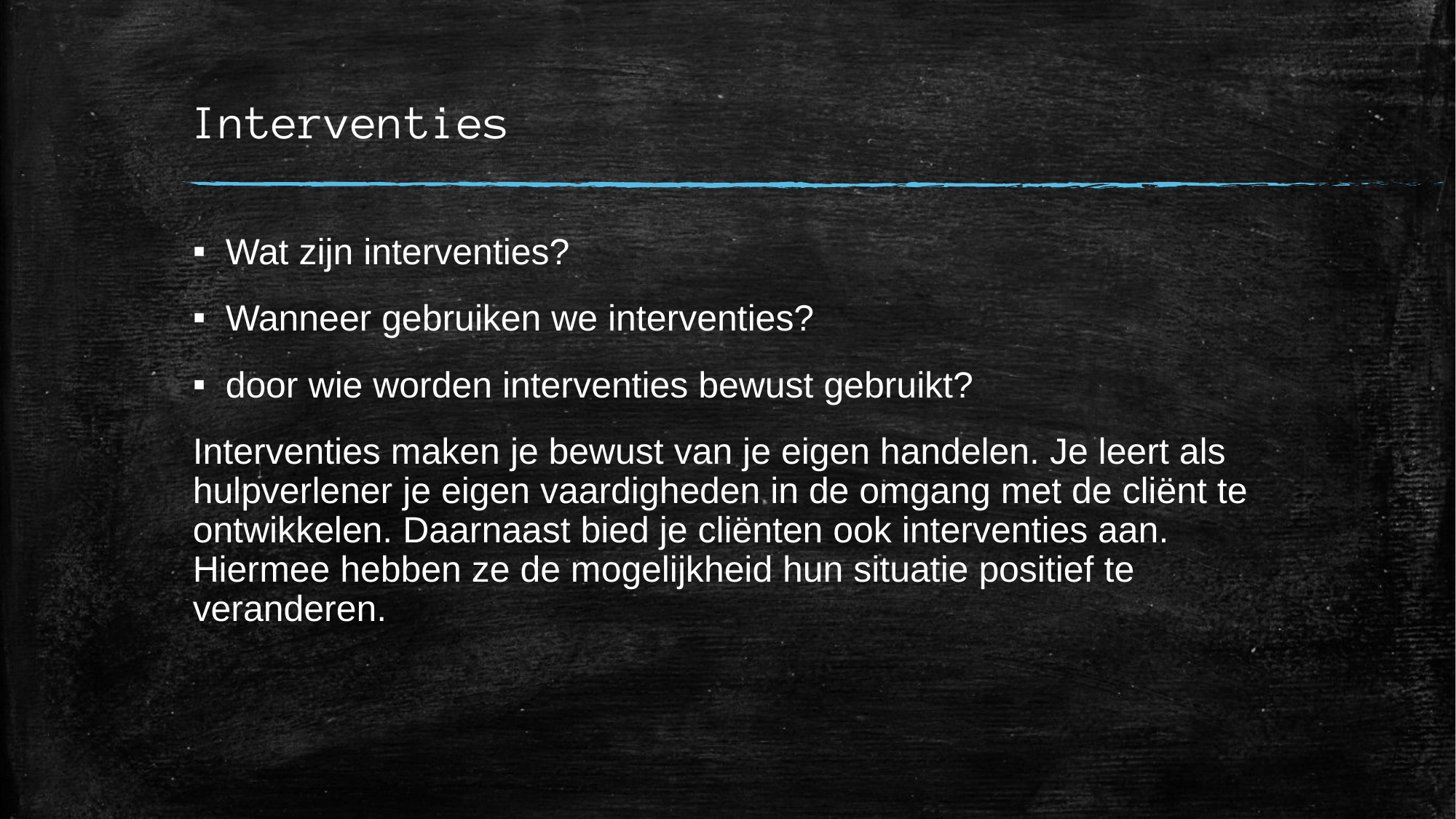

# Interventies
Wat zijn interventies?
Wanneer gebruiken we interventies?
door wie worden interventies bewust gebruikt?
Interventies maken je bewust van je eigen handelen. Je leert als hulpverlener je eigen vaardigheden in de omgang met de cliënt te ontwikkelen. Daarnaast bied je cliënten ook interventies aan. Hiermee hebben ze de mogelijkheid hun situatie positief te veranderen.